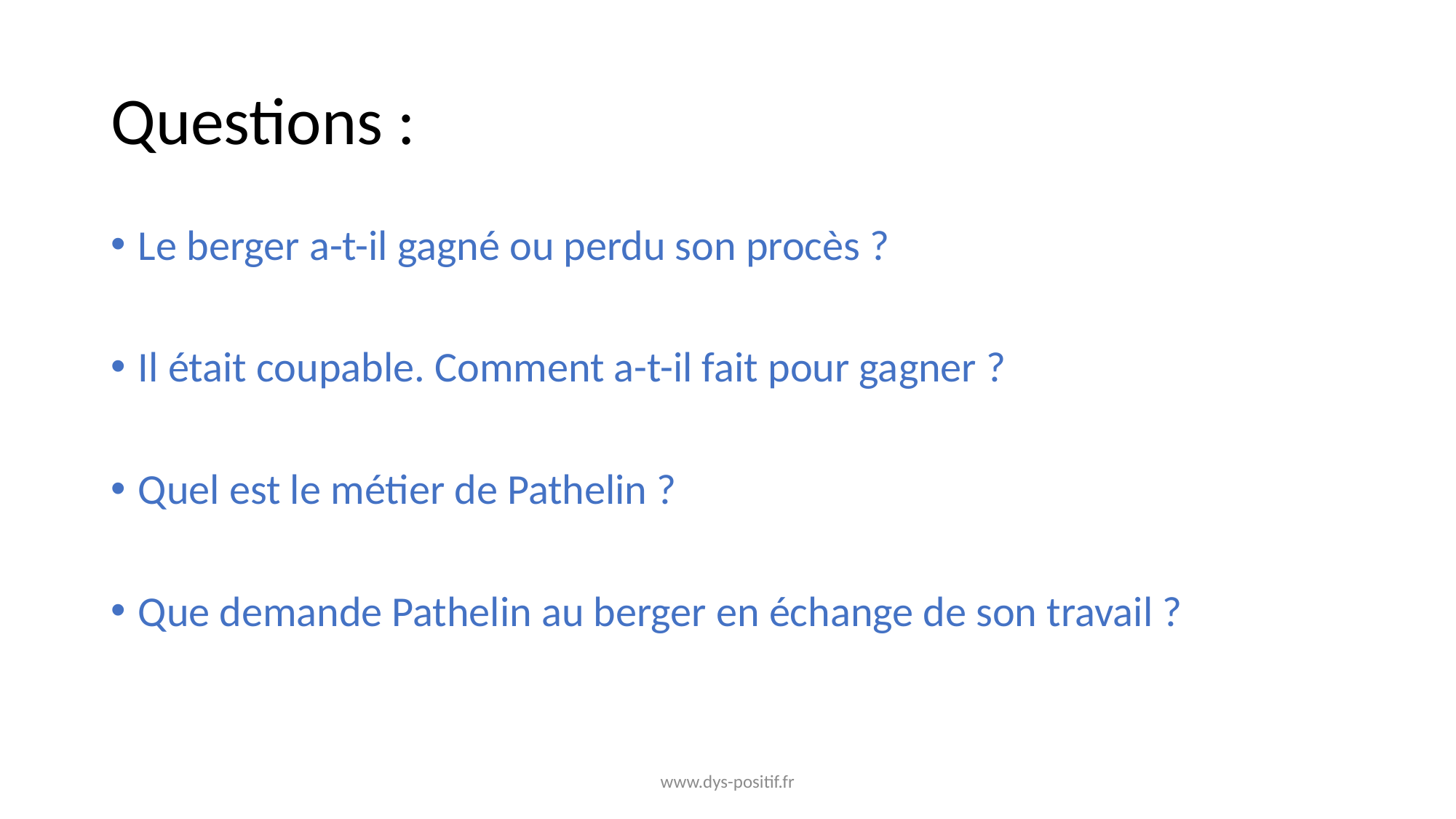

# Questions :
Le berger a-t-il gagné ou perdu son procès ?

Il était coupable. Comment a-t-il fait pour gagner ?

Quel est le métier de Pathelin ?

Que demande Pathelin au berger en échange de son travail ?

www.dys-positif.fr